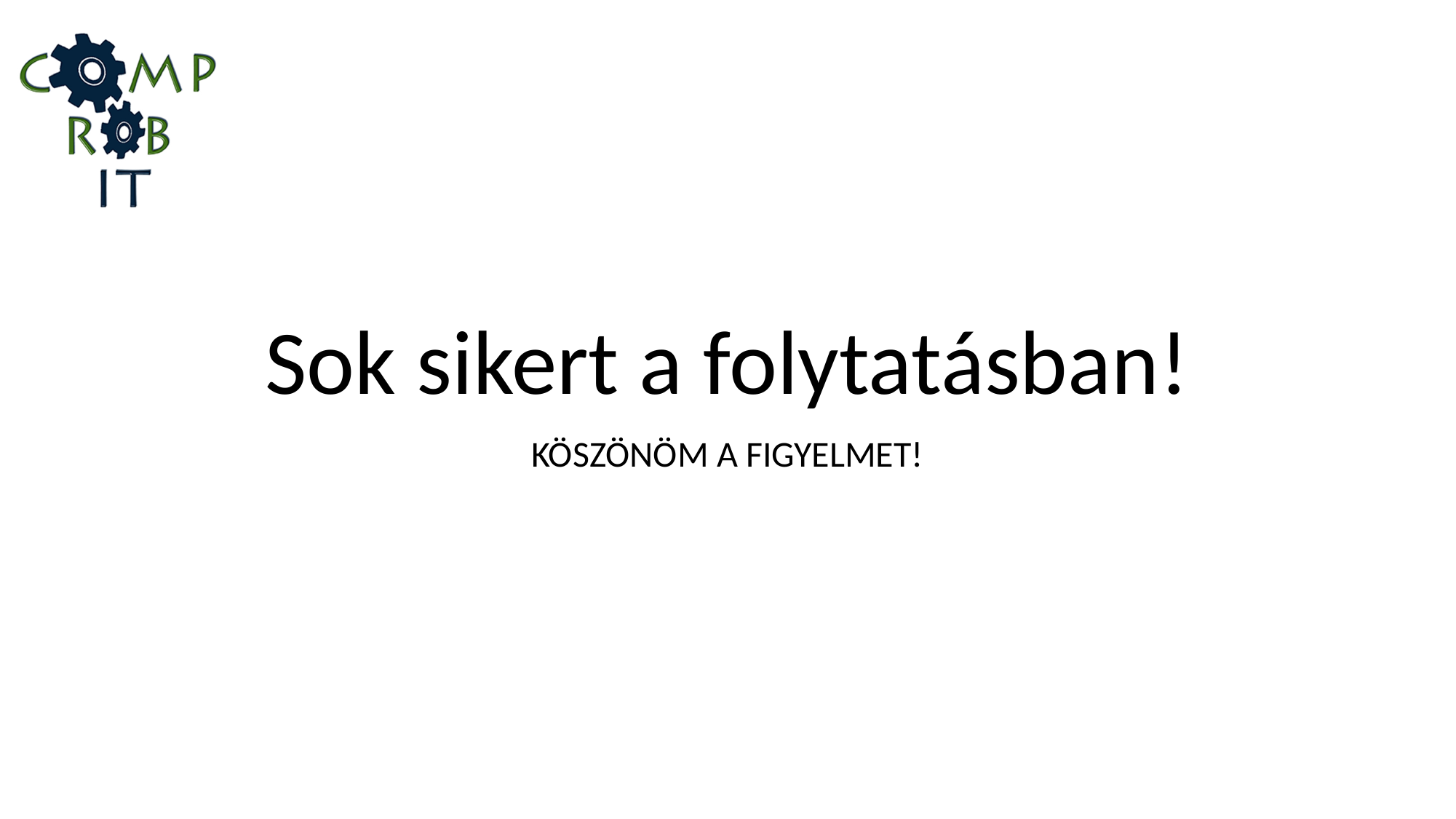

# Sok sikert a folytatásban!
KÖSZÖNÖM A FIGYELMET!